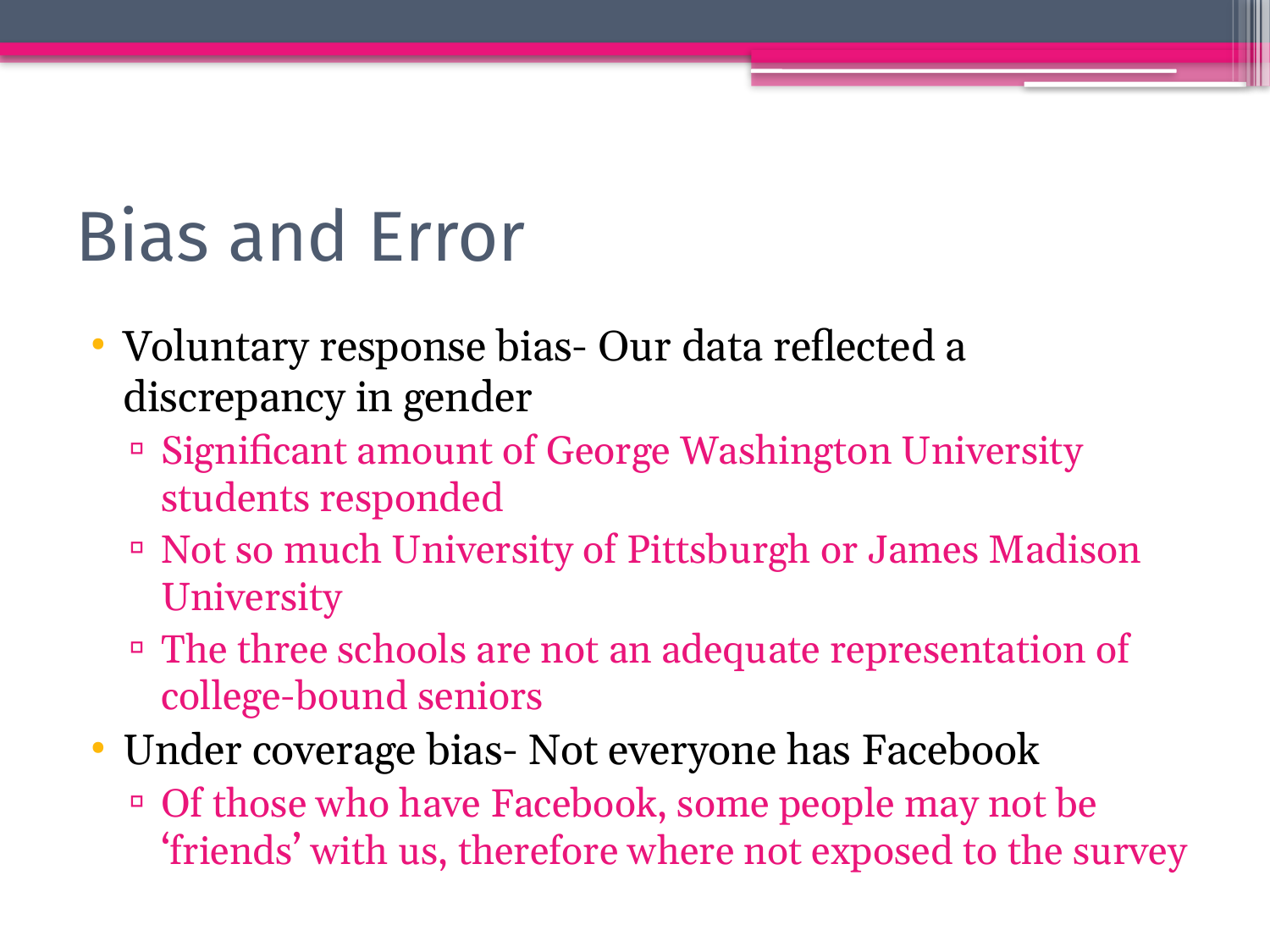

# Bias and Error
Voluntary response bias- Our data reflected a discrepancy in gender
Significant amount of George Washington University students responded
Not so much University of Pittsburgh or James Madison University
The three schools are not an adequate representation of college-bound seniors
Under coverage bias- Not everyone has Facebook
Of those who have Facebook, some people may not be ‘friends’ with us, therefore where not exposed to the survey